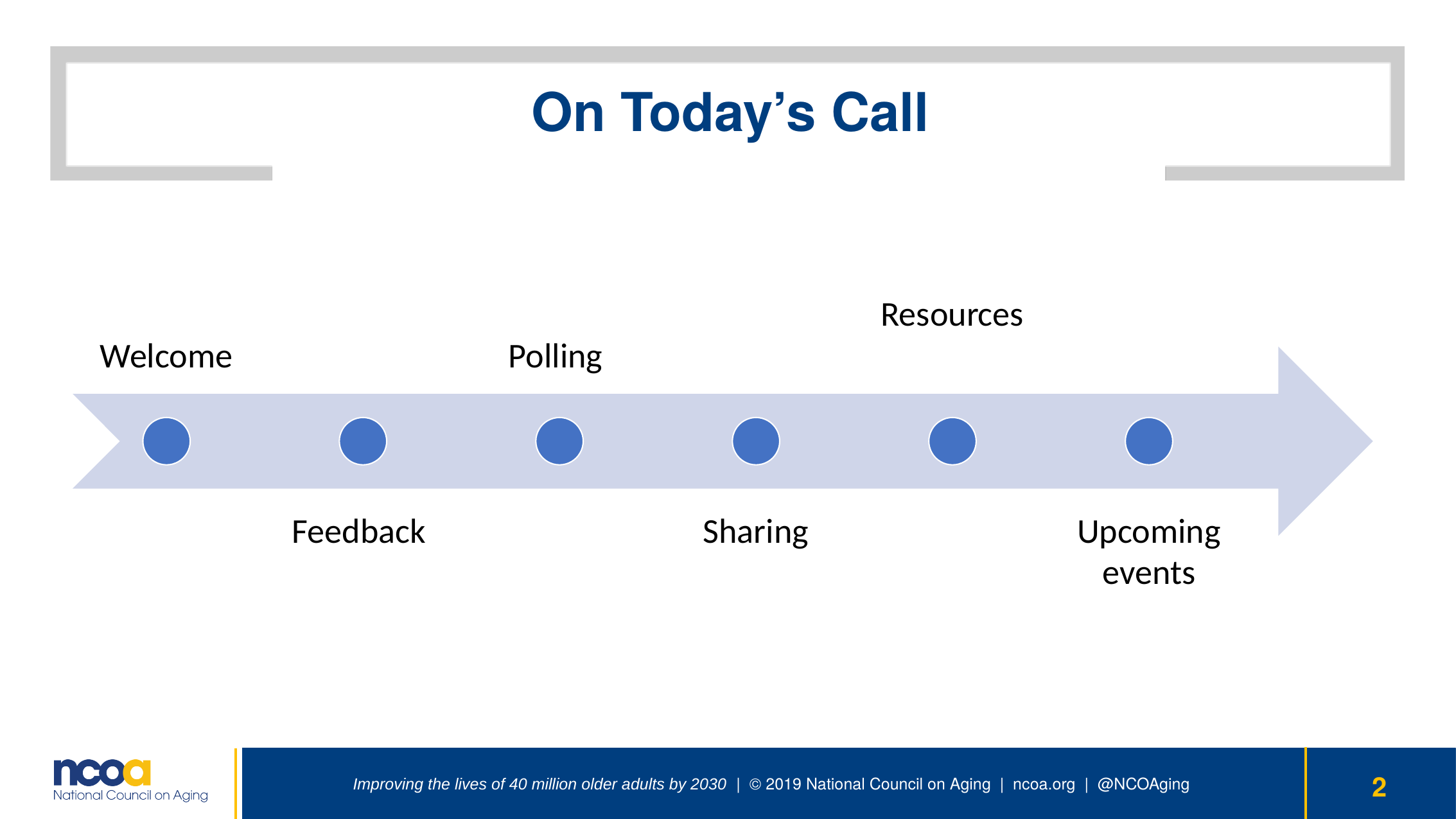

# On Today’s Call
Welcome
Feedback
Polling
Sharing
Resources
Upcoming events
2